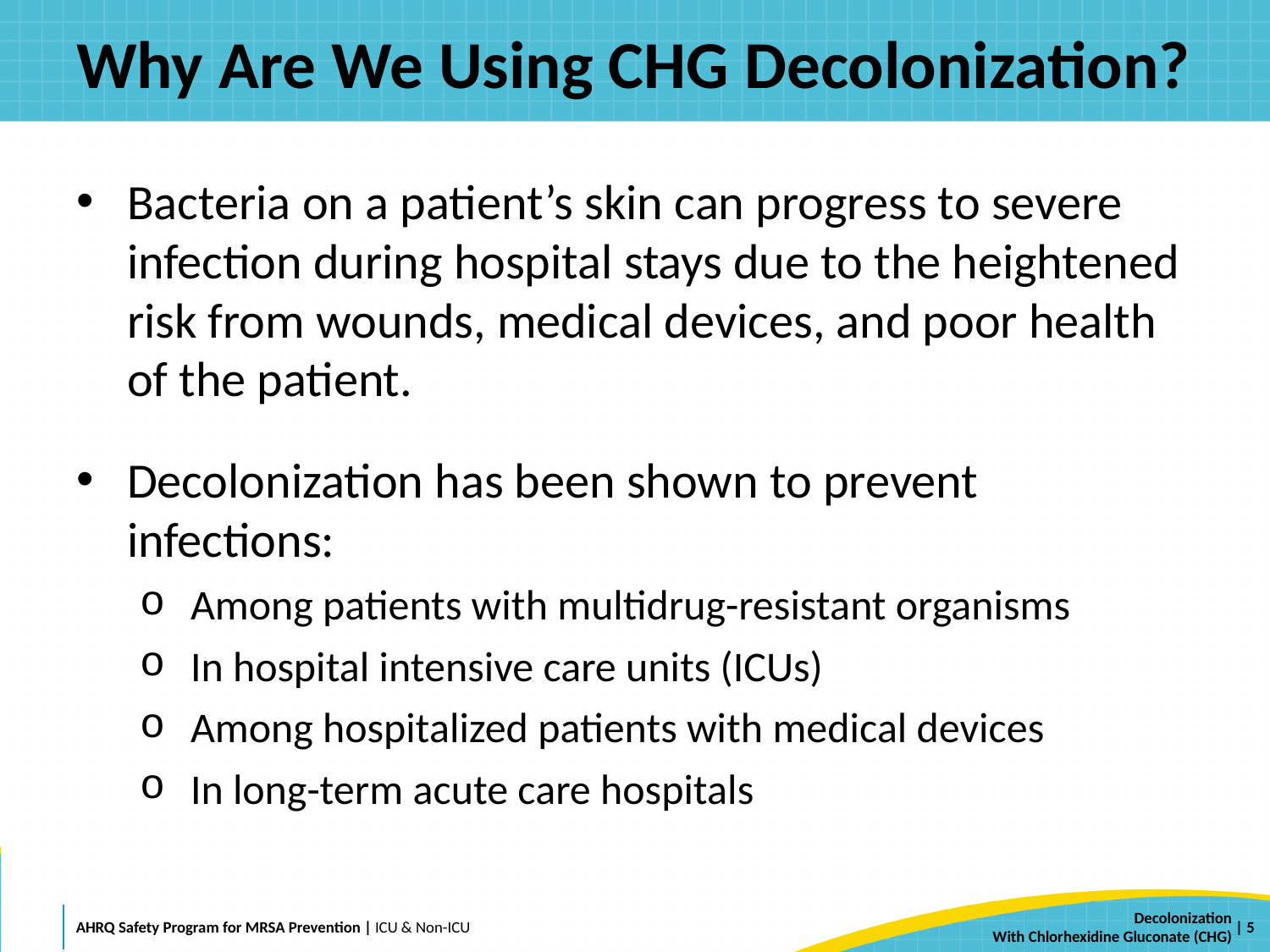

# Why Are We Using CHG Decolonization?
Bacteria on a patient’s skin can progress to severe infection during hospital stays due to the heightened risk from wounds, medical devices, and poor health of the patient.
Decolonization has been shown to prevent infections:
Among patients with multidrug-resistant organisms
In hospital intensive care units (ICUs)
Among hospitalized patients with medical devices
In long-term acute care hospitals
 | 5